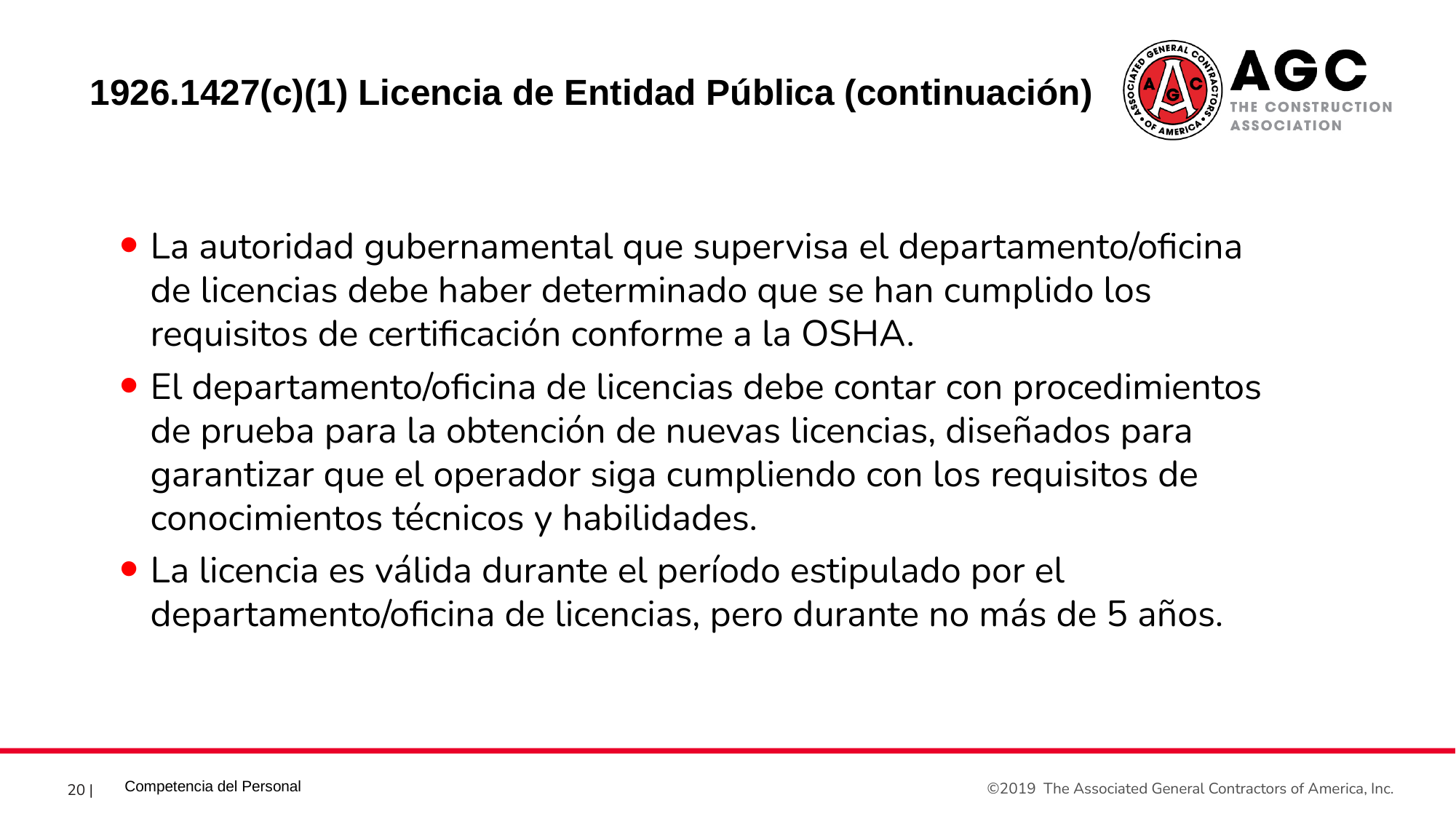

1926.1427(c)(1) Licencia de Entidad Pública (continuación)

La autoridad gubernamental que supervisa el departamento/oficina de licencias debe haber determinado que se han cumplido los requisitos de certificación conforme a la OSHA.
El departamento/oficina de licencias debe contar con procedimientos de prueba para la obtención de nuevas licencias, diseñados para garantizar que el operador siga cumpliendo con los requisitos de conocimientos técnicos y habilidades.
La licencia es válida durante el período estipulado por el departamento/oficina de licencias, pero durante no más de 5 años.
Competencia del Personal